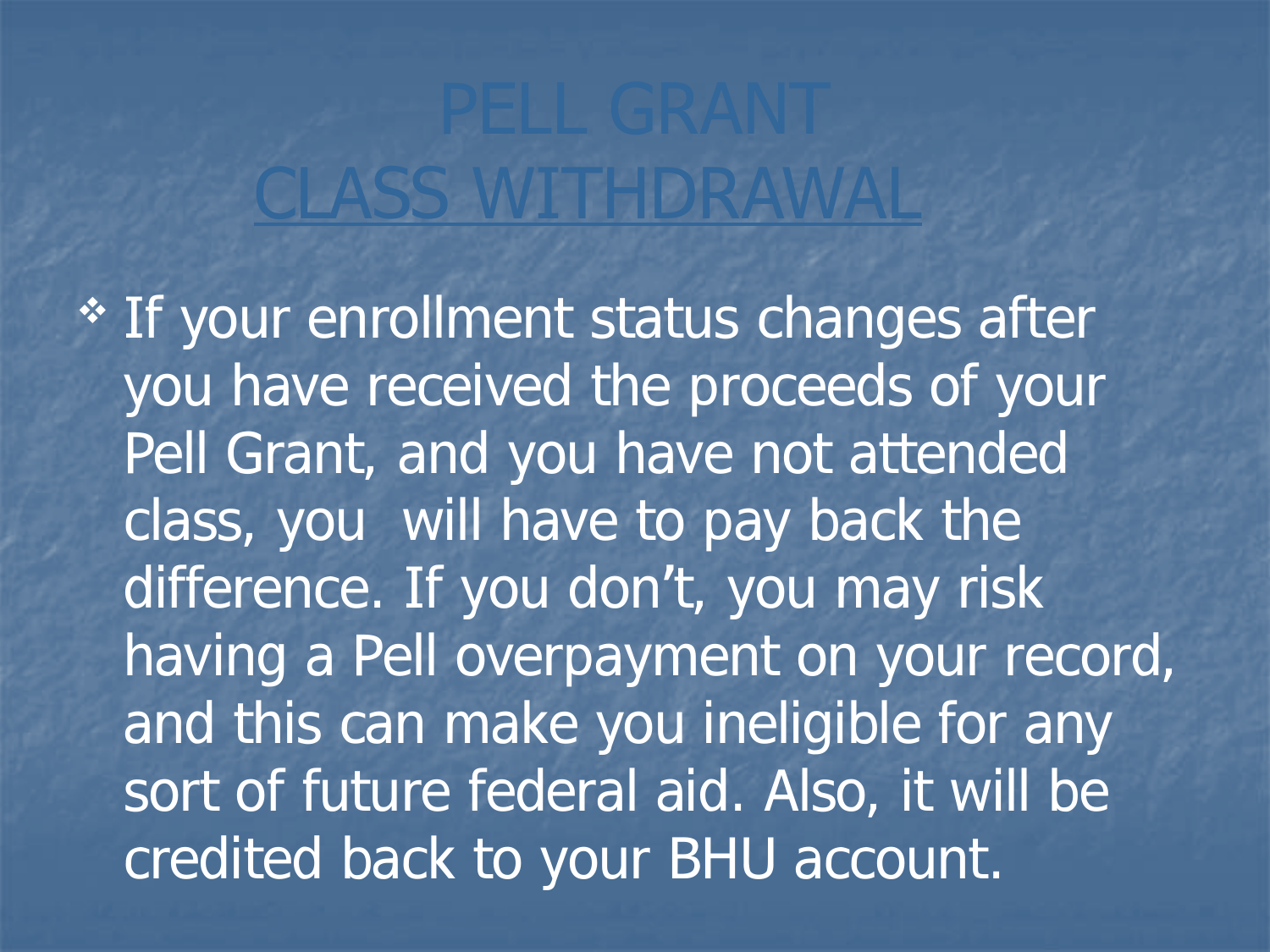

# PELL GRANT CLASS WITHDRAWAL
If your enrollment status changes after you have received the proceeds of your Pell Grant, and you have not attended class, you  will have to pay back the difference. If you don’t, you may risk having a Pell overpayment on your record, and this can make you ineligible for any sort of future federal aid. Also, it will be credited back to your BHU account.